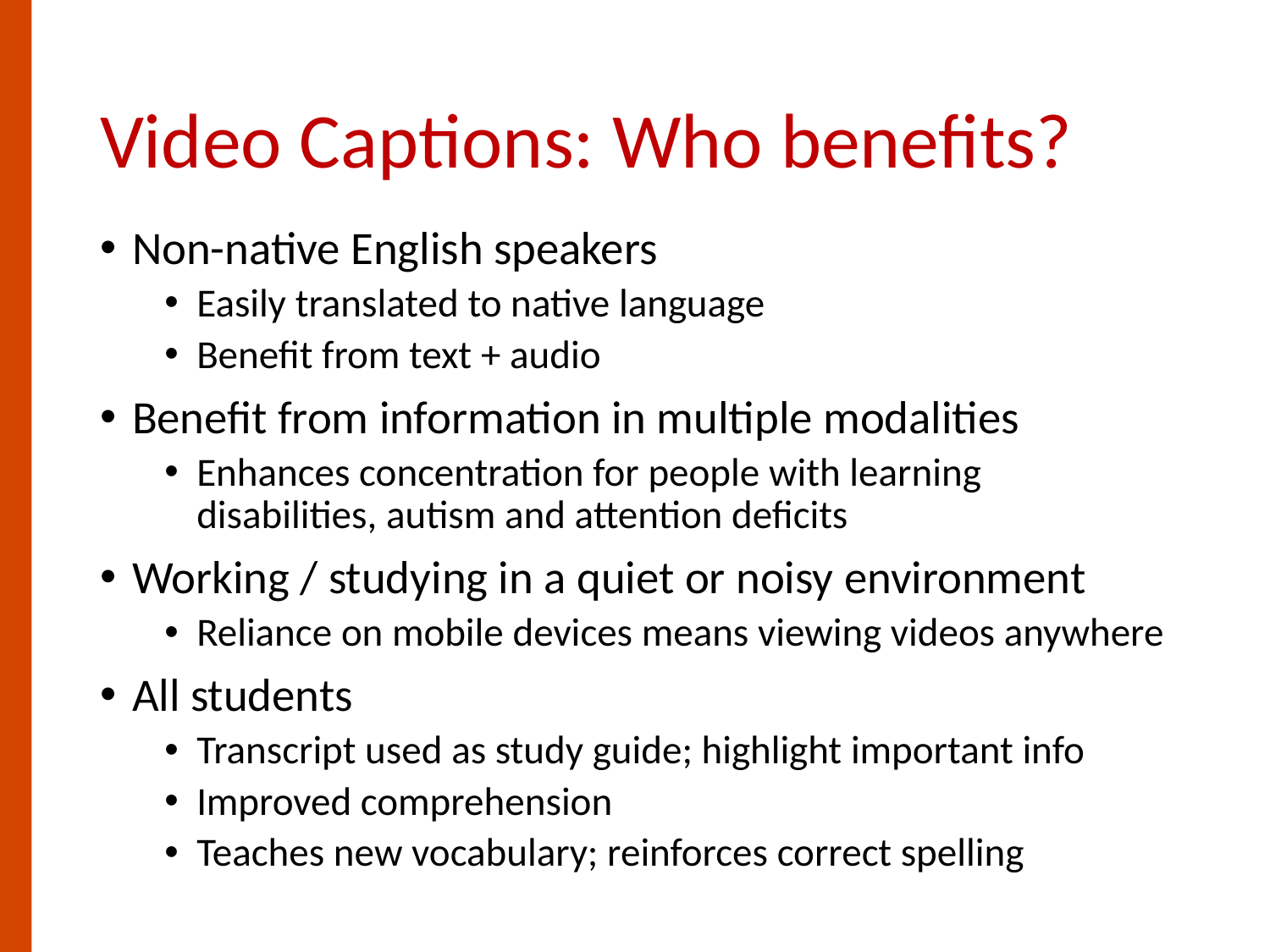

# Video Captions: Who benefits?
Non-native English speakers
Easily translated to native language
Benefit from text + audio
Benefit from information in multiple modalities
Enhances concentration for people with learning disabilities, autism and attention deficits
Working / studying in a quiet or noisy environment
Reliance on mobile devices means viewing videos anywhere
All students
Transcript used as study guide; highlight important info
Improved comprehension
Teaches new vocabulary; reinforces correct spelling